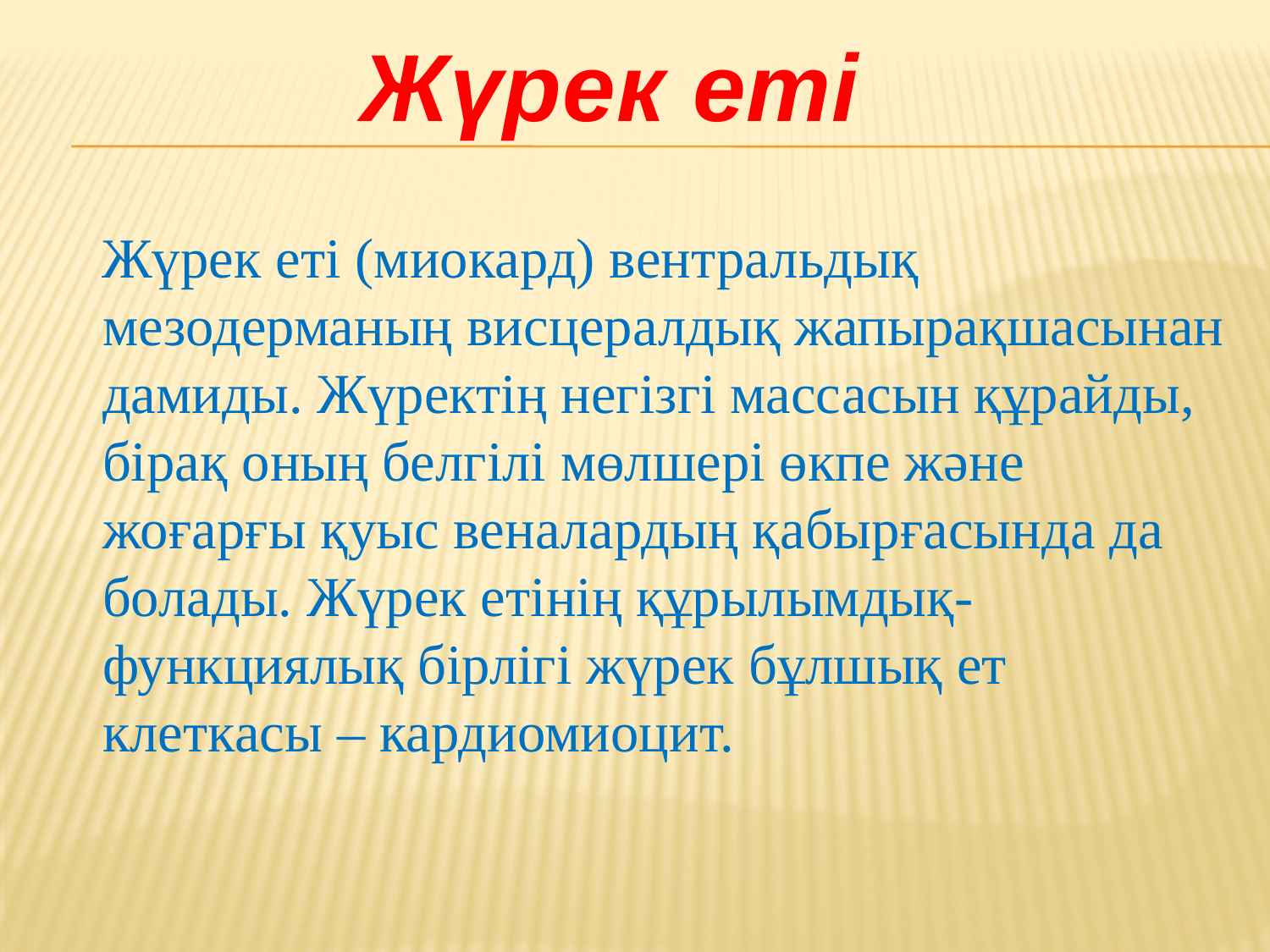

Жүрек еті
   Жүрек еті (миокард) вентральдық мезодерманың висцералдық жапырақшасынан дамиды. Жүректің негізгі массасын құрайды, бірақ оның белгілі мөлшері өкпе және жоғарғы қуыс веналардың қабырғасында да болады. Жүрек етінің құрылымдық-функциялық бірлігі жүрек бұлшық ет клеткасы – кардиомиоцит.